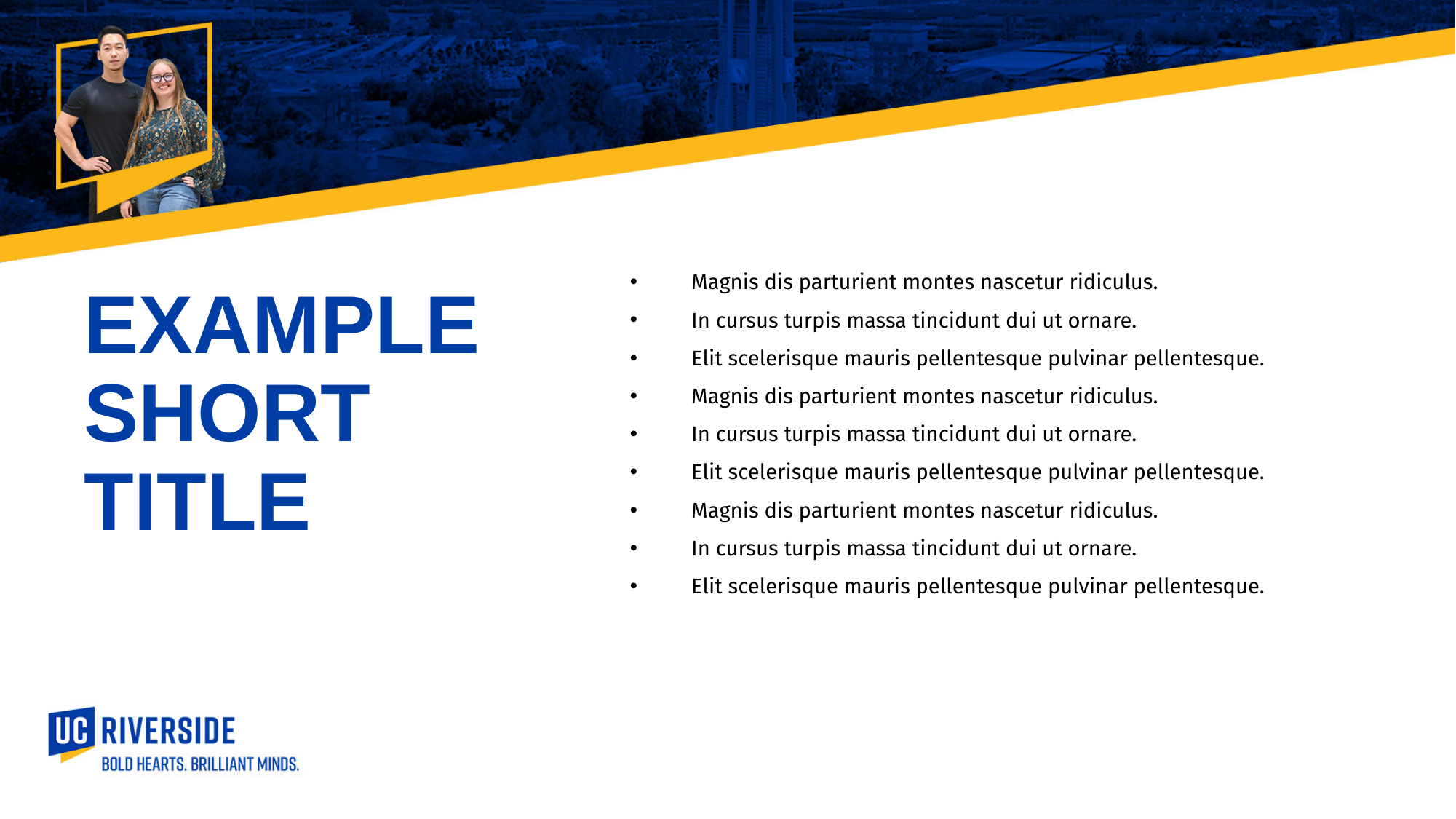

Magnis dis parturient montes nascetur ridiculus.
In cursus turpis massa tincidunt dui ut ornare.
Elit scelerisque mauris pellentesque pulvinar pellentesque.
Magnis dis parturient montes nascetur ridiculus.
In cursus turpis massa tincidunt dui ut ornare.
Elit scelerisque mauris pellentesque pulvinar pellentesque.
Magnis dis parturient montes nascetur ridiculus.
In cursus turpis massa tincidunt dui ut ornare.
Elit scelerisque mauris pellentesque pulvinar pellentesque.

EXAMPLE SHORT TITLE